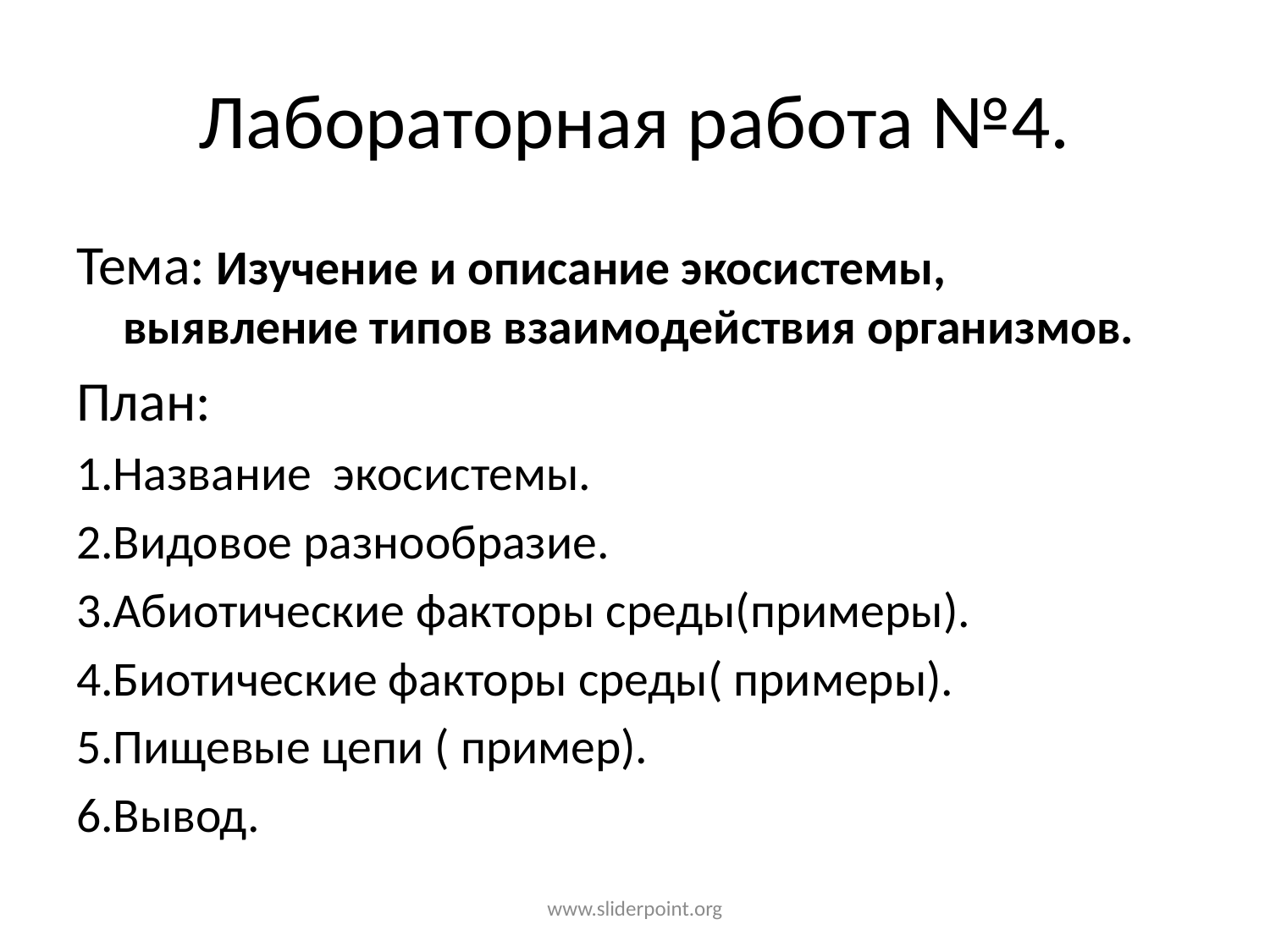

# Лабораторная работа №4.
Тема: Изучение и описание экосистемы,            выявление типов взаимодействия организмов.
План:
1.Название  экосистемы.
2.Видовое разнообразие.
3.Абиотические факторы среды(примеры).
4.Биотические факторы среды( примеры).
5.Пищевые цепи ( пример).
6.Вывод.

www.sliderpoint.org